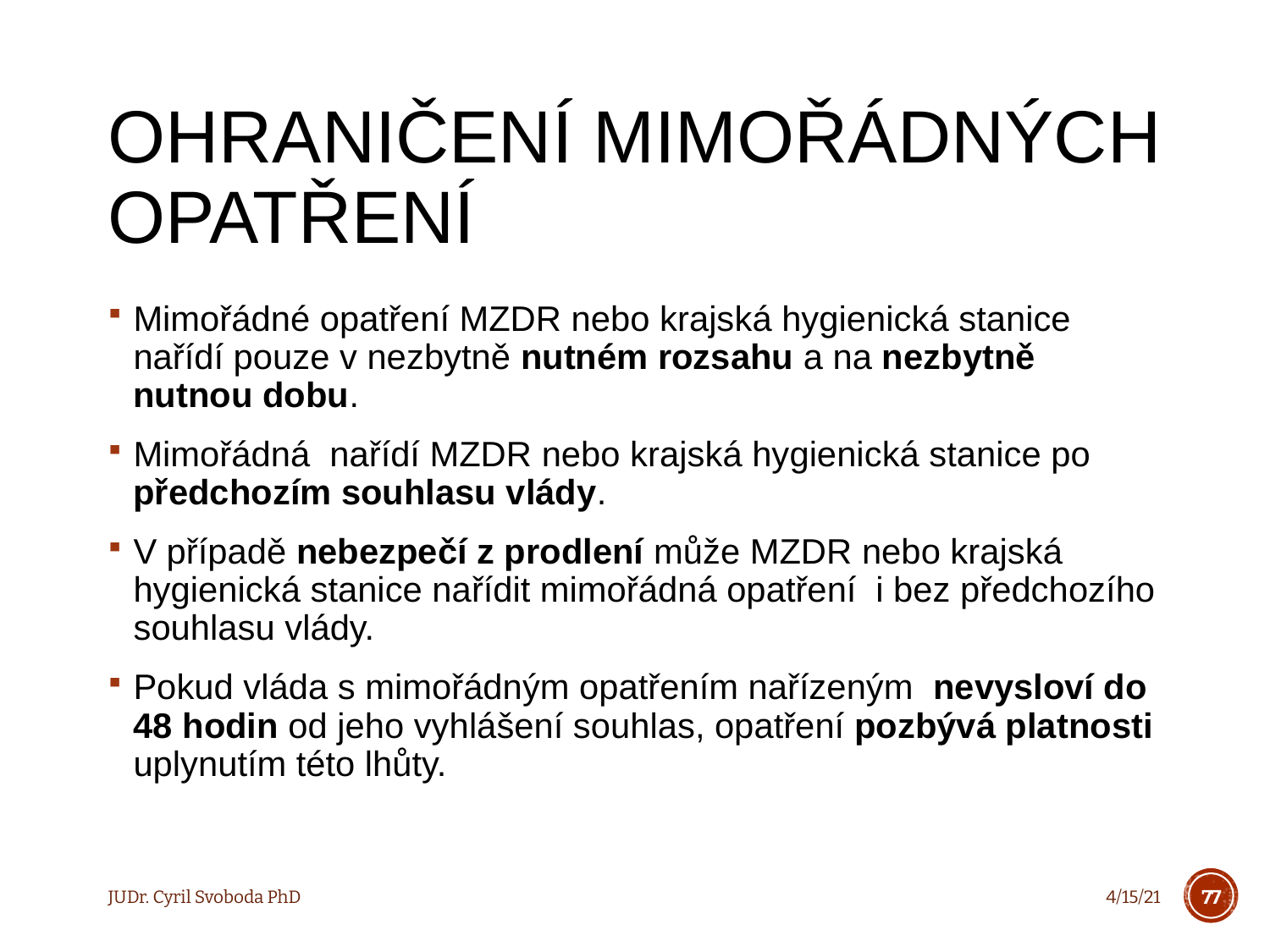

# Ohraničení mimořádných opatření
Mimořádné opatření MZDR nebo krajská hygienická stanice nařídí pouze v nezbytně nutném rozsahu a na nezbytně nutnou dobu.
Mimořádná  nařídí MZDR nebo krajská hygienická stanice po předchozím souhlasu vlády.
V případě nebezpečí z prodlení může MZDR nebo krajská hygienická stanice nařídit mimořádná opatření  i bez předchozího souhlasu vlády.
Pokud vláda s mimořádným opatřením nařízeným  nevysloví do 48 hodin od jeho vyhlášení souhlas, opatření pozbývá platnosti uplynutím této lhůty.
JUDr. Cyril Svoboda PhD
4/15/21
77